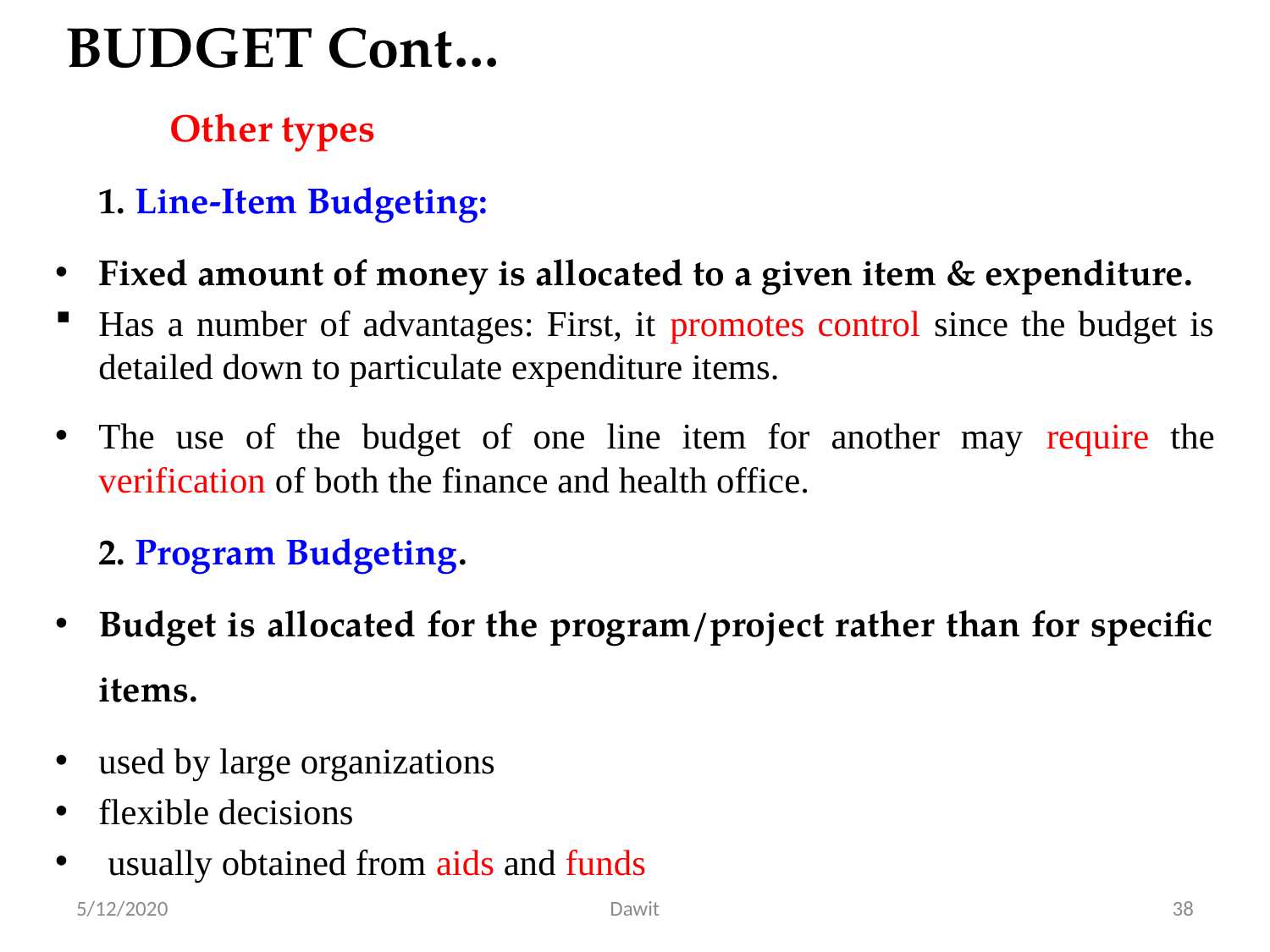

# BUDGET Cont…
            Other types
	1. Line-Item Budgeting:
Fixed amount of money is allocated to a given item & expenditure.
Has a number of advantages: First, it promotes control since the budget is detailed down to particulate expenditure items.

The use of the budget of one line item for another may require the verification of both the finance and health office.
	2. Program Budgeting.
Budget is allocated for the program/project rather than for specific items.
used by large organizations
flexible decisions
 usually obtained from aids and funds

5/12/2020
Dawit
38